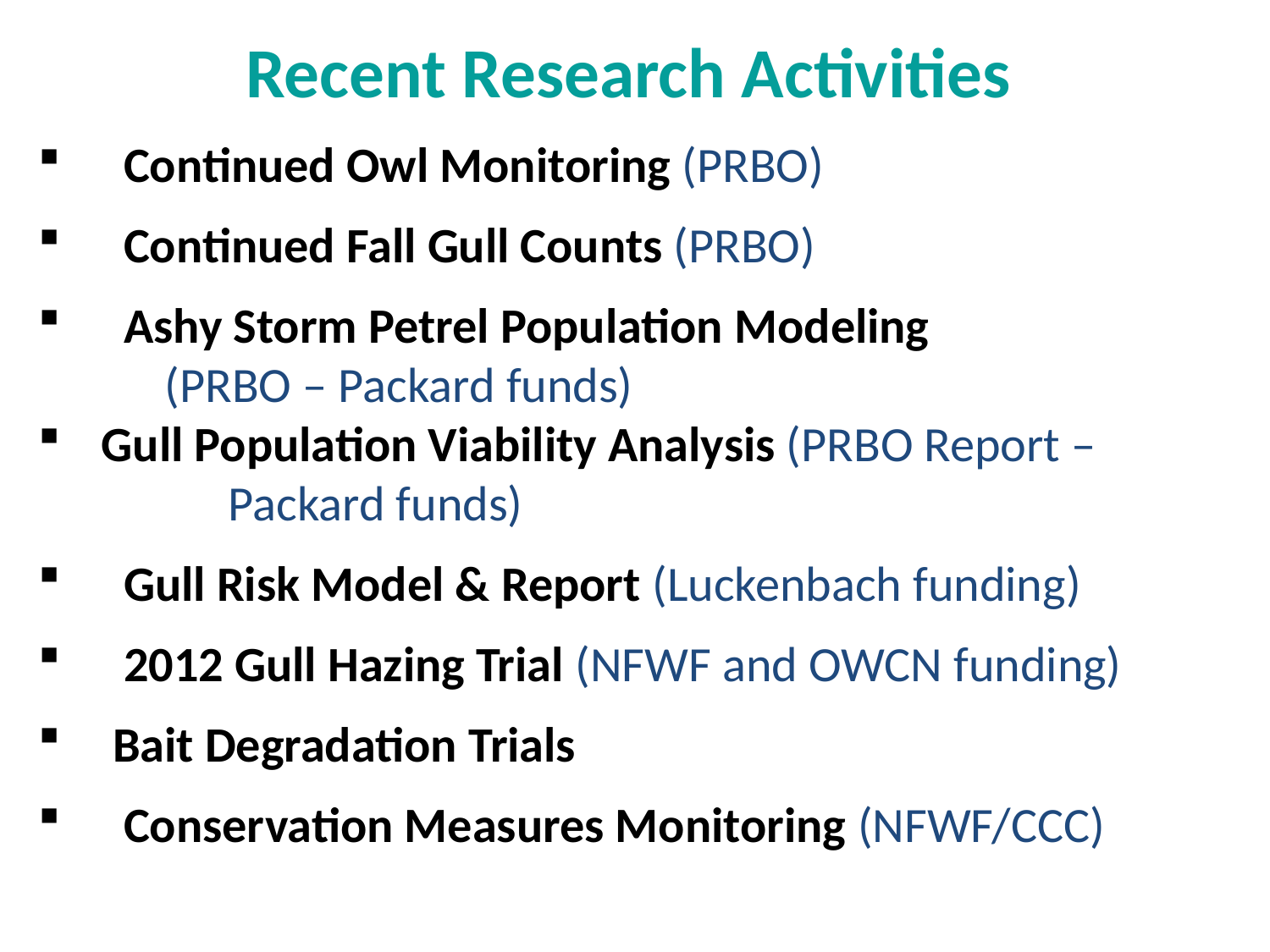

Recent Research Activities
  Continued Owl Monitoring (PRBO)
  Continued Fall Gull Counts (PRBO)
  Ashy Storm Petrel Population Modeling
	(PRBO – Packard funds)
Gull Population Viability Analysis (PRBO Report –          	Packard funds)
  Gull Risk Model & Report (Luckenbach funding)
  2012 Gull Hazing Trial (NFWF and OWCN funding)
 Bait Degradation Trials
  Conservation Measures Monitoring (NFWF/CCC)